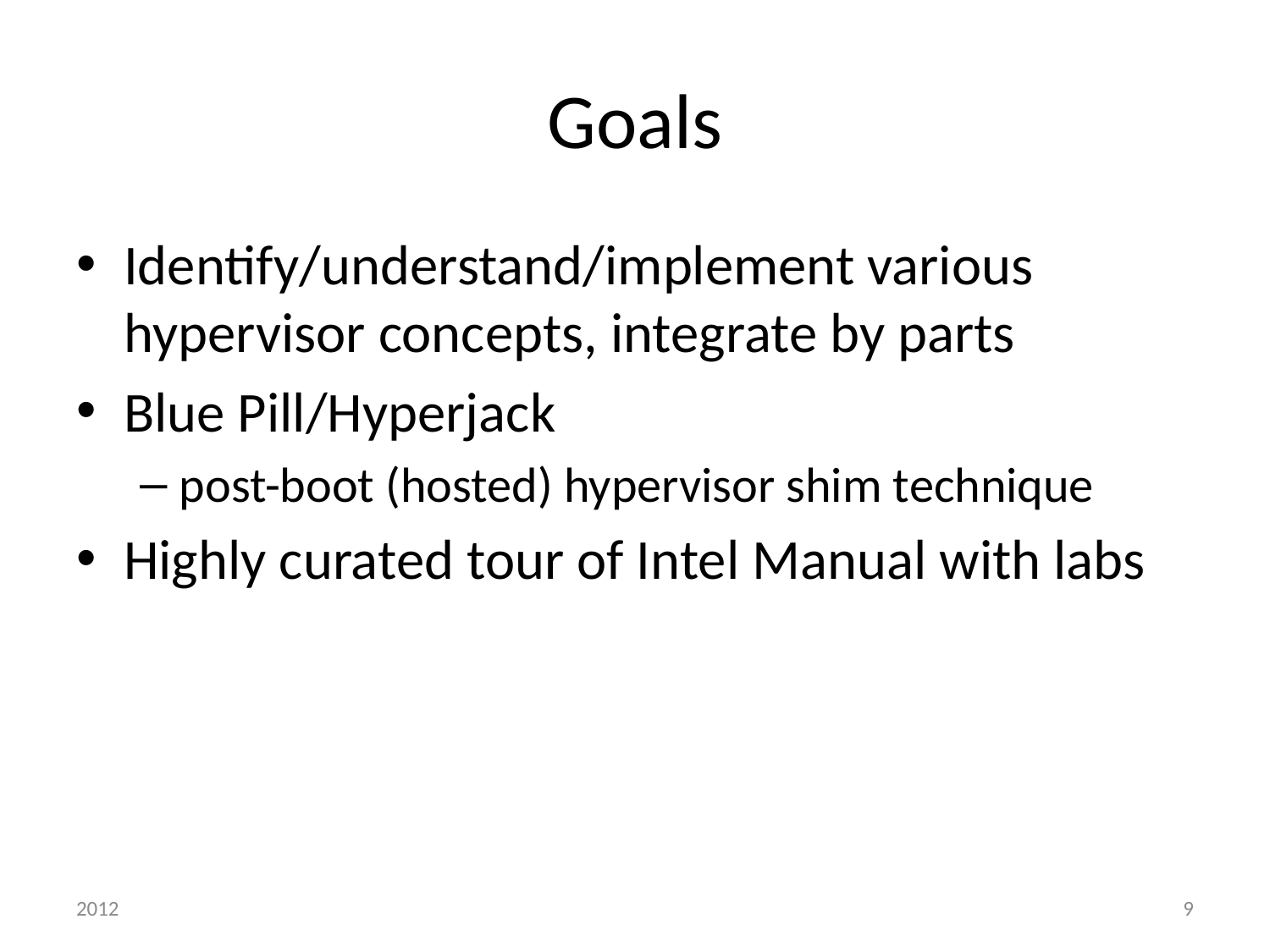

# Goals
Identify/understand/implement various hypervisor concepts, integrate by parts
Blue Pill/Hyperjack
post-boot (hosted) hypervisor shim technique
Highly curated tour of Intel Manual with labs

2012

9